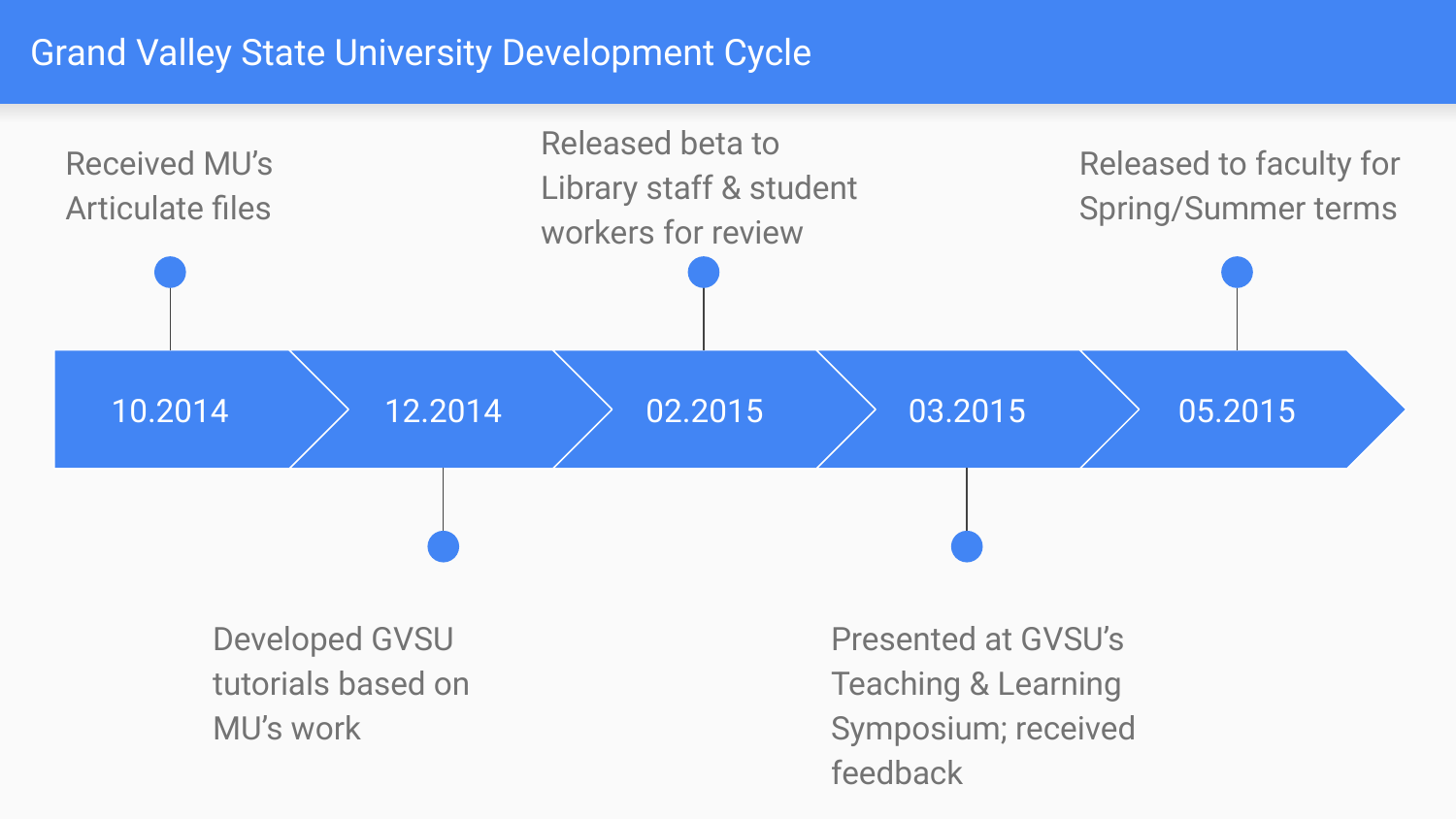

# Grand Valley State University Development Cycle
Released beta to Library staff & student workers for review
Received MU’s Articulate files
Released to faculty for Spring/Summer terms

10.2014
12.2014
02.2015
03.2015
05.2015

Developed GVSU tutorials based on MU’s work
Presented at GVSU’s Teaching & Learning Symposium; received feedback